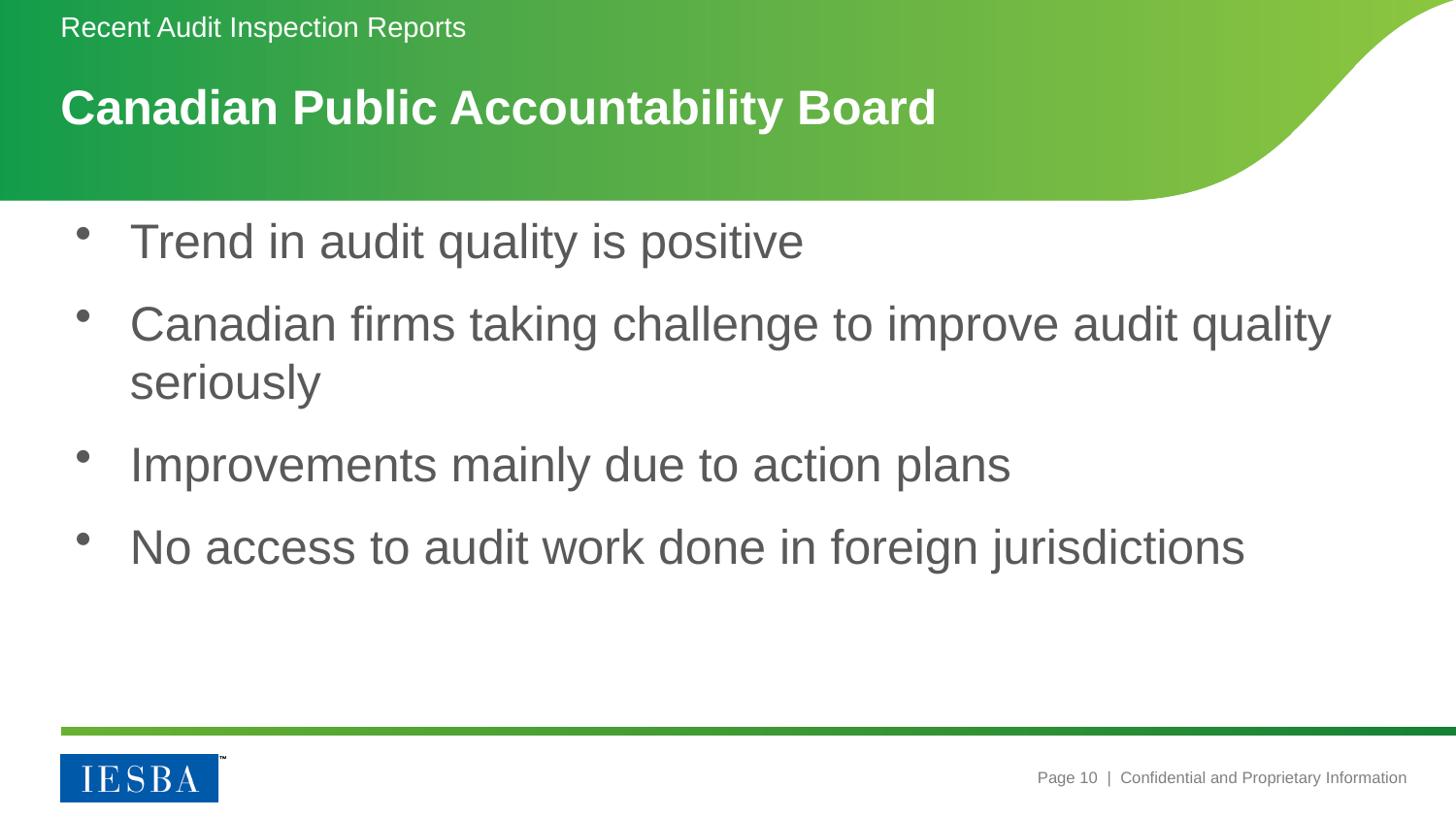

Recent Audit Inspection Reports
# Canadian Public Accountability Board
Trend in audit quality is positive
Canadian firms taking challenge to improve audit quality seriously
Improvements mainly due to action plans
No access to audit work done in foreign jurisdictions